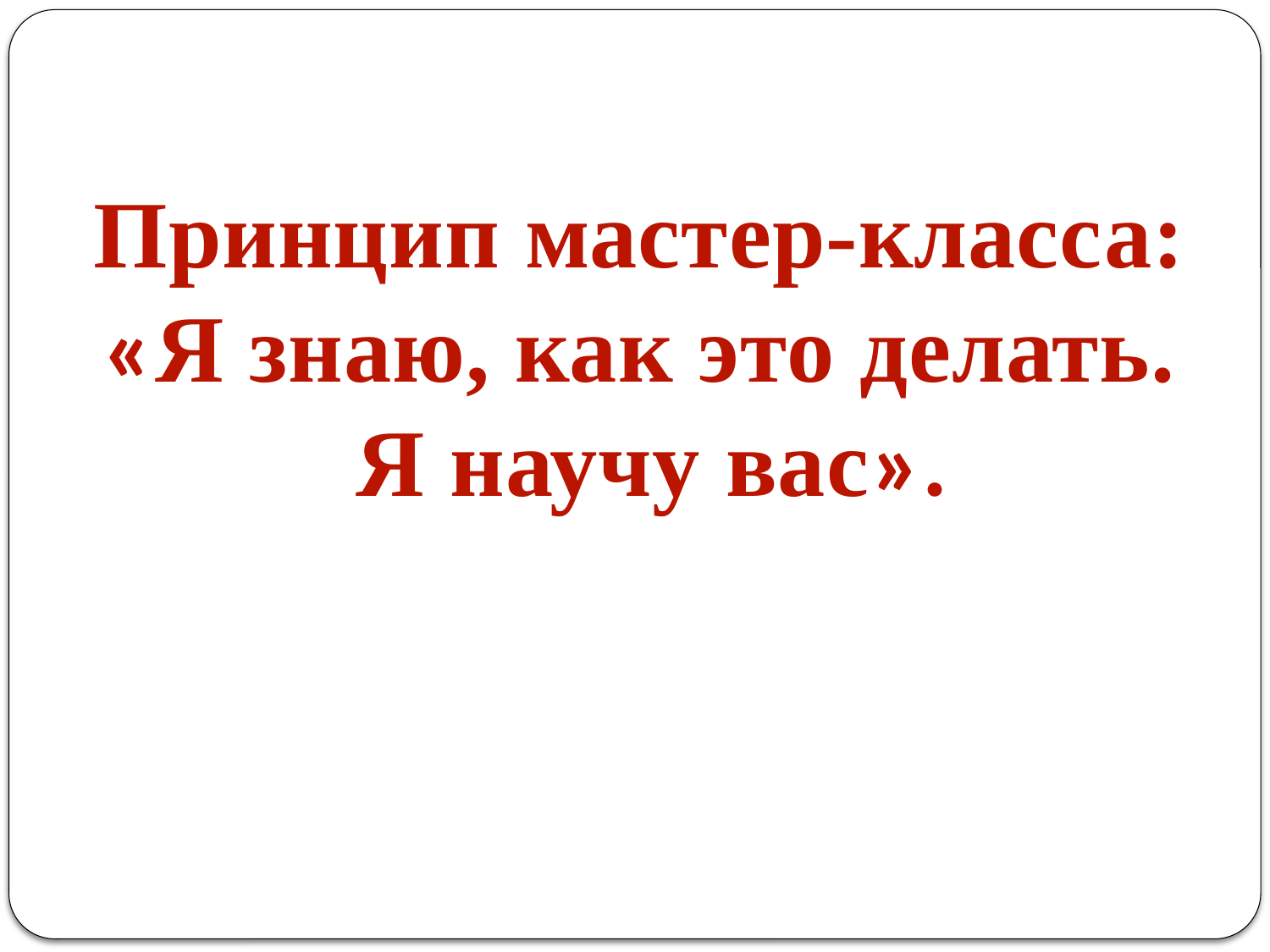

Принцип мастер-класса:
«Я знаю, как это делать.
Я научу вас».